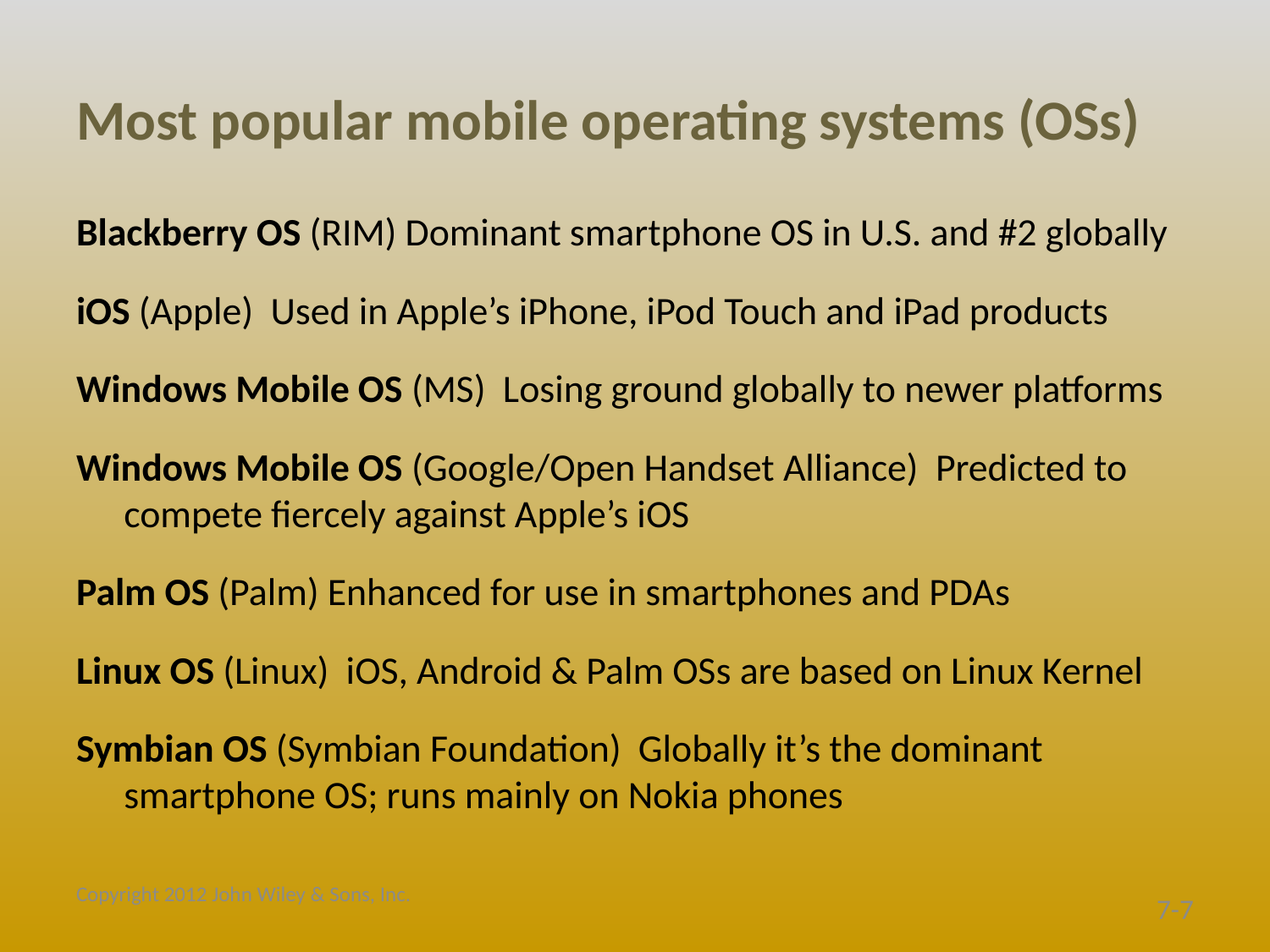

# Most popular mobile operating systems (OSs)
Blackberry OS (RIM) Dominant smartphone OS in U.S. and #2 globally
iOS (Apple)  Used in Apple’s iPhone, iPod Touch and iPad products
Windows Mobile OS (MS)  Losing ground globally to newer platforms
Windows Mobile OS (Google/Open Handset Alliance)  Predicted to compete fiercely against Apple’s iOS
Palm OS (Palm) Enhanced for use in smartphones and PDAs
Linux OS (Linux)  iOS, Android & Palm OSs are based on Linux Kernel
Symbian OS (Symbian Foundation)  Globally it’s the dominant smartphone OS; runs mainly on Nokia phones
Copyright 2012 John Wiley & Sons, Inc.
7-7